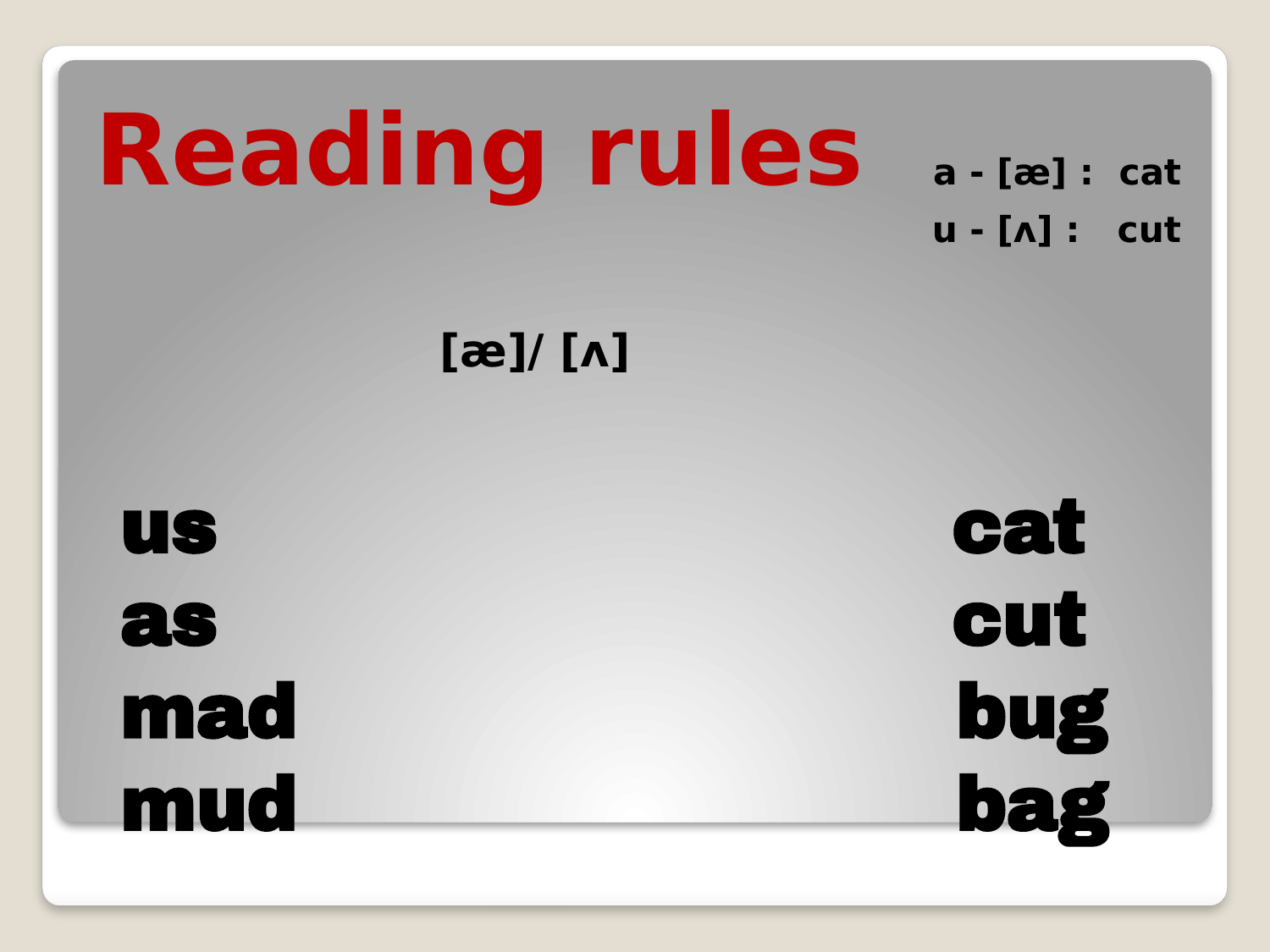

Reading rules  a - [æ] :  cat
                                                                   u - [ʌ] :   сut

                      [æ]/ [ʌ]

 us                             cat
 as                             cut
 mad                          bug
 mud                          bag

#